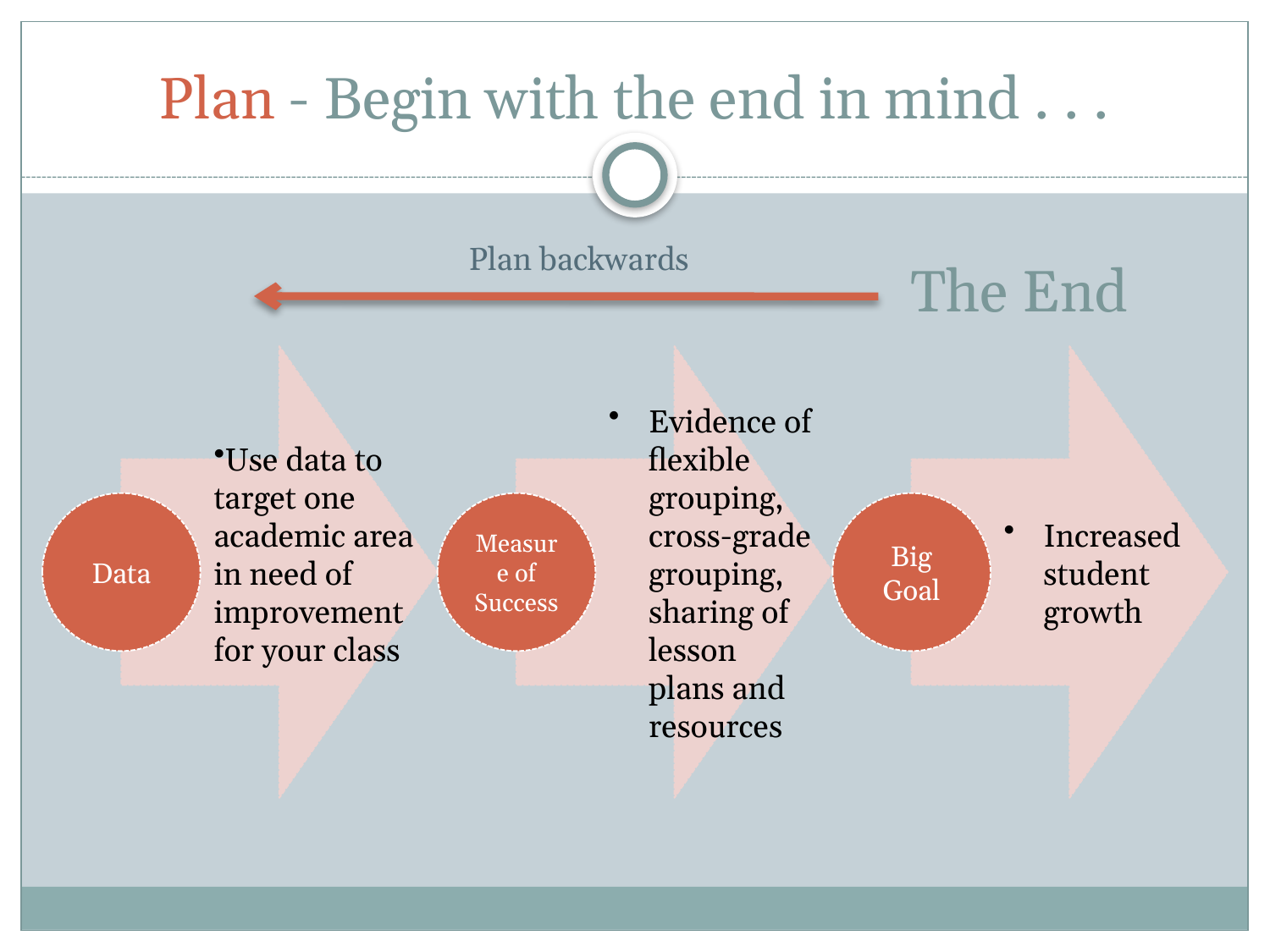

# Plan - Begin with the end in mind . . .
Plan backwards
The End
Data
Use data to target one academic area in need of improvement for your class
Measure of Success
Evidence of flexible grouping, cross-grade grouping, sharing of lesson plans and resources
Big
Goal
Increased student growth